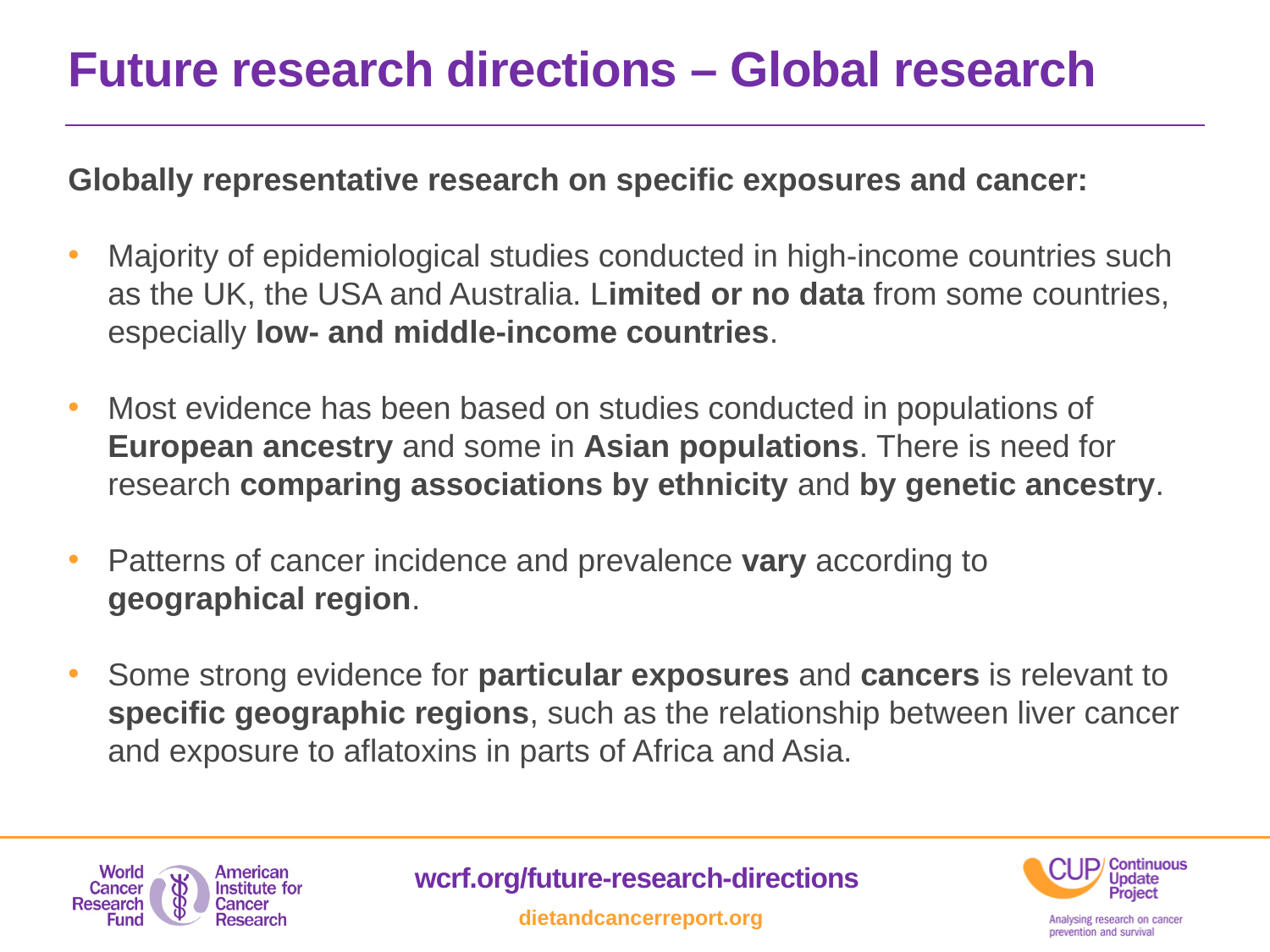

Future research directions – Global research
Globally representative research on specific exposures and cancer:

Majority of epidemiological studies conducted in high-income countries such as the UK, the USA and Australia. Limited or no data from some countries, especially low- and middle-income countries.

Most evidence has been based on studies conducted in populations of European ancestry and some in Asian populations. There is need for research comparing associations by ethnicity and by genetic ancestry.

Patterns of cancer incidence and prevalence vary according to geographical region.

Some strong evidence for particular exposures and cancers is relevant to specific geographic regions, such as the relationship between liver cancer and exposure to aflatoxins in parts of Africa and Asia.
wcrf.org/future-research-directions